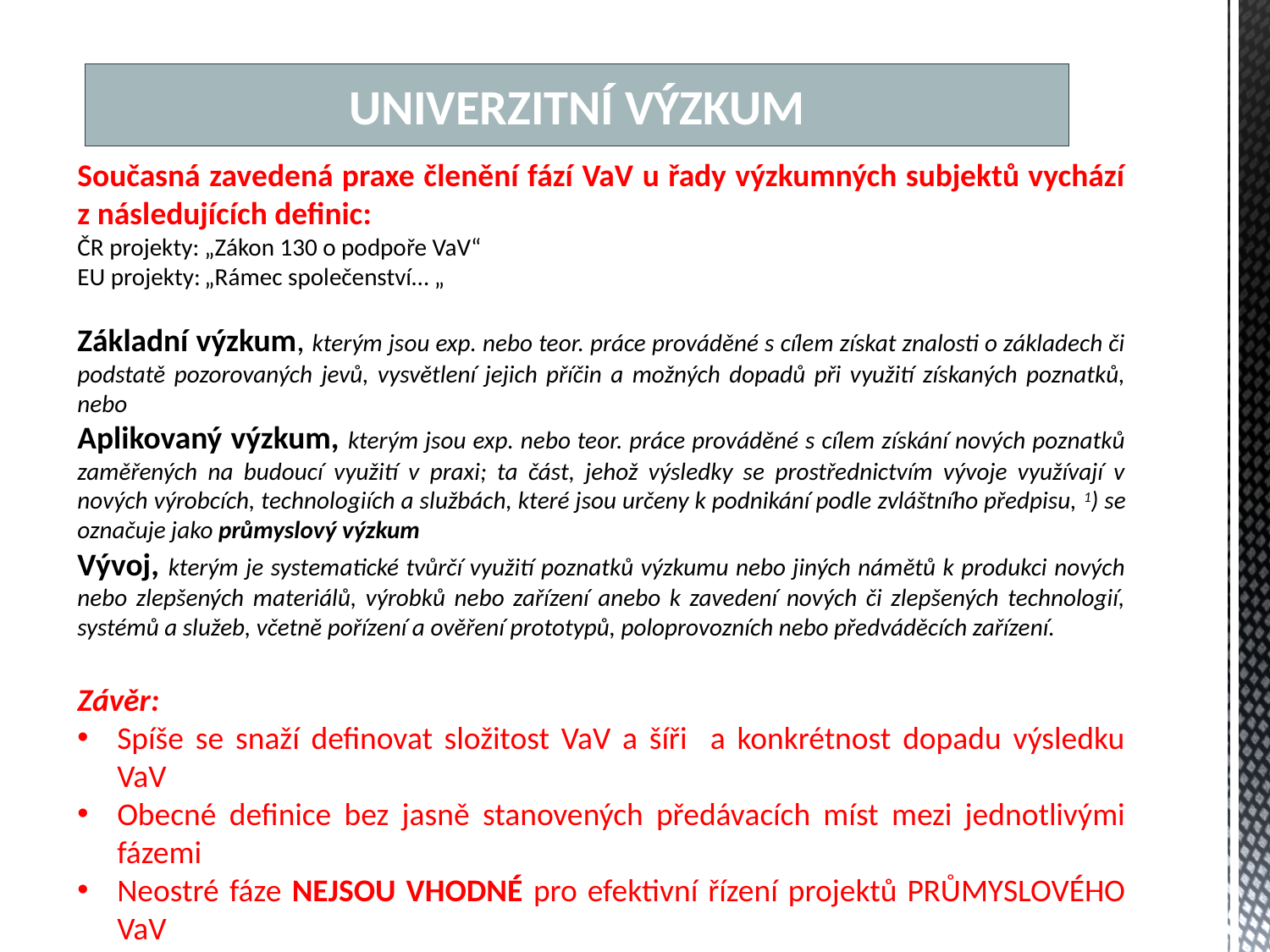

# UNIVERZITNÍ VÝZKUM
Současná zavedená praxe členění fází VaV u řady výzkumných subjektů vychází z následujících definic:
ČR projekty:	„Zákon 130 o podpoře VaV“
EU projekty:	„Rámec společenství… „

Základní výzkum, kterým jsou exp. nebo teor. práce prováděné s cílem získat znalosti o základech či podstatě pozorovaných jevů, vysvětlení jejich příčin a možných dopadů při využití získaných poznatků, nebo
Aplikovaný výzkum, kterým jsou exp. nebo teor. práce prováděné s cílem získání nových poznatků zaměřených na budoucí využití v praxi; ta část, jehož výsledky se prostřednictvím vývoje využívají v nových výrobcích, technologiích a službách, které jsou určeny k podnikání podle zvláštního předpisu, 1) se označuje jako průmyslový výzkum
Vývoj, kterým je systematické tvůrčí využití poznatků výzkumu nebo jiných námětů k produkci nových nebo zlepšených materiálů, výrobků nebo zařízení anebo k zavedení nových či zlepšených technologií, systémů a služeb, včetně pořízení a ověření prototypů, poloprovozních nebo předváděcích zařízení.

Závěr:
Spíše se snaží definovat složitost VaV a šíři  a konkrétnost dopadu výsledku VaV
Obecné definice bez jasně stanovených předávacích míst mezi jednotlivými fázemi
Neostré fáze NEJSOU VHODNÉ pro efektivní řízení projektů PRŮMYSLOVÉHO VaV